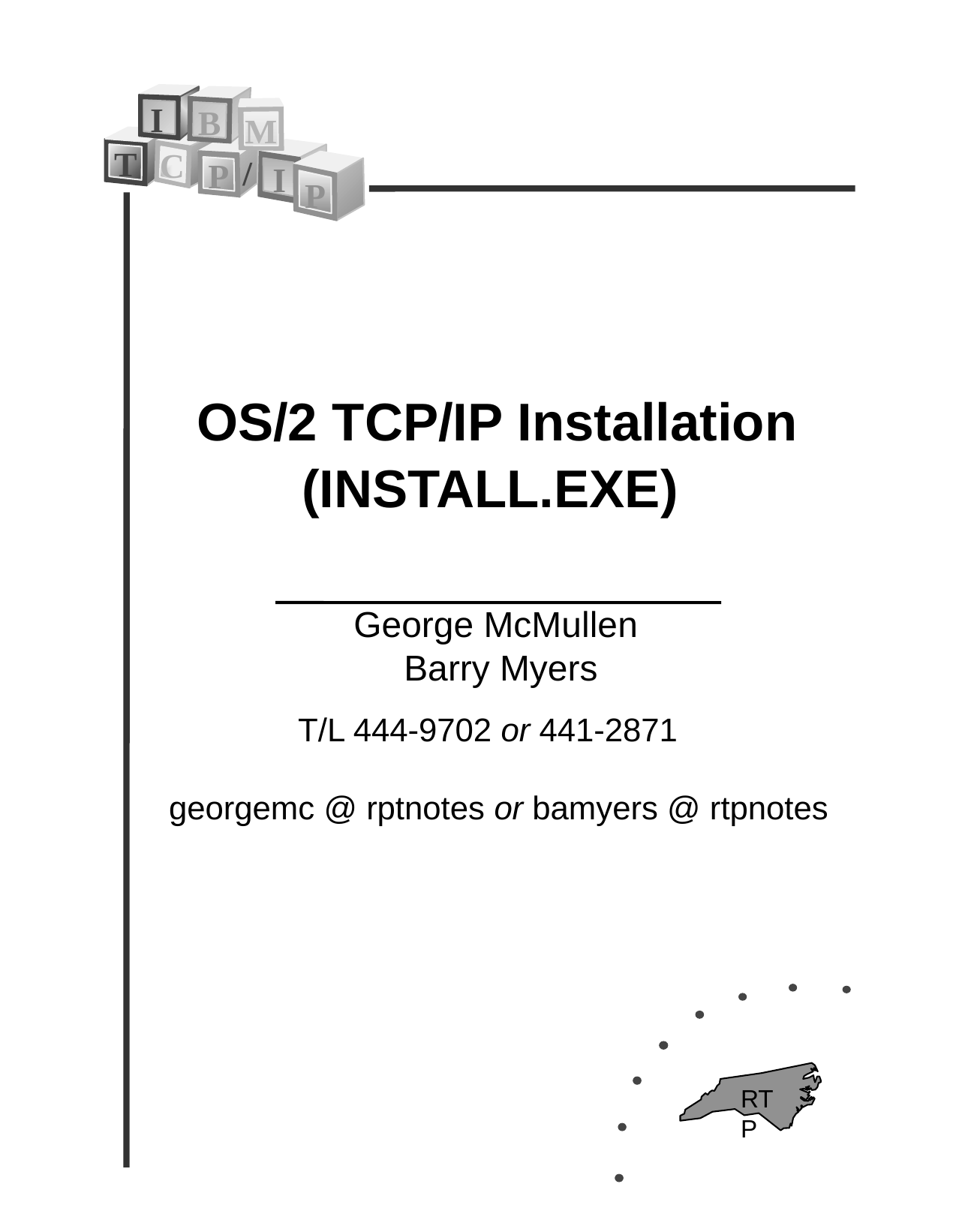

I

B

M

T
C

/

P

I

P

OS/2 TCP/IP Installation
(INSTALL.EXE)

George McMullen
Barry Myers

T/L 444-9702 or 441-2871
georgemc @ rptnotes or bamyers @ rtpnotes

RTP